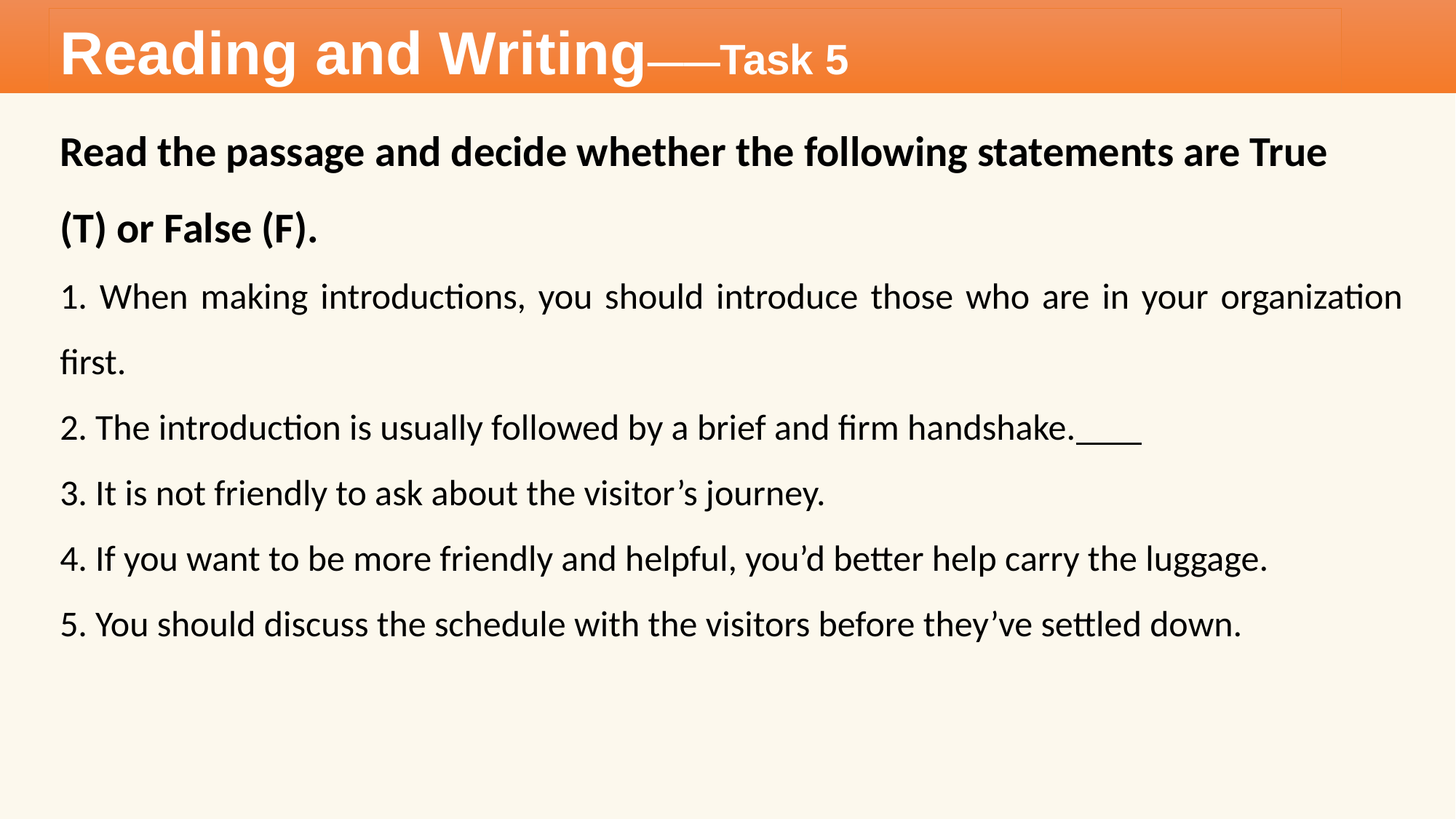

Reading and Writing——Task 5
Read the passage and decide whether the following statements are True
(T) or False (F).
1. When making introductions, you should introduce those who are in your organization first.
2. The introduction is usually followed by a brief and firm handshake.
3. It is not friendly to ask about the visitor’s journey.
4. If you want to be more friendly and helpful, you’d better help carry the luggage.
5. You should discuss the schedule with the visitors before they’ve settled down.